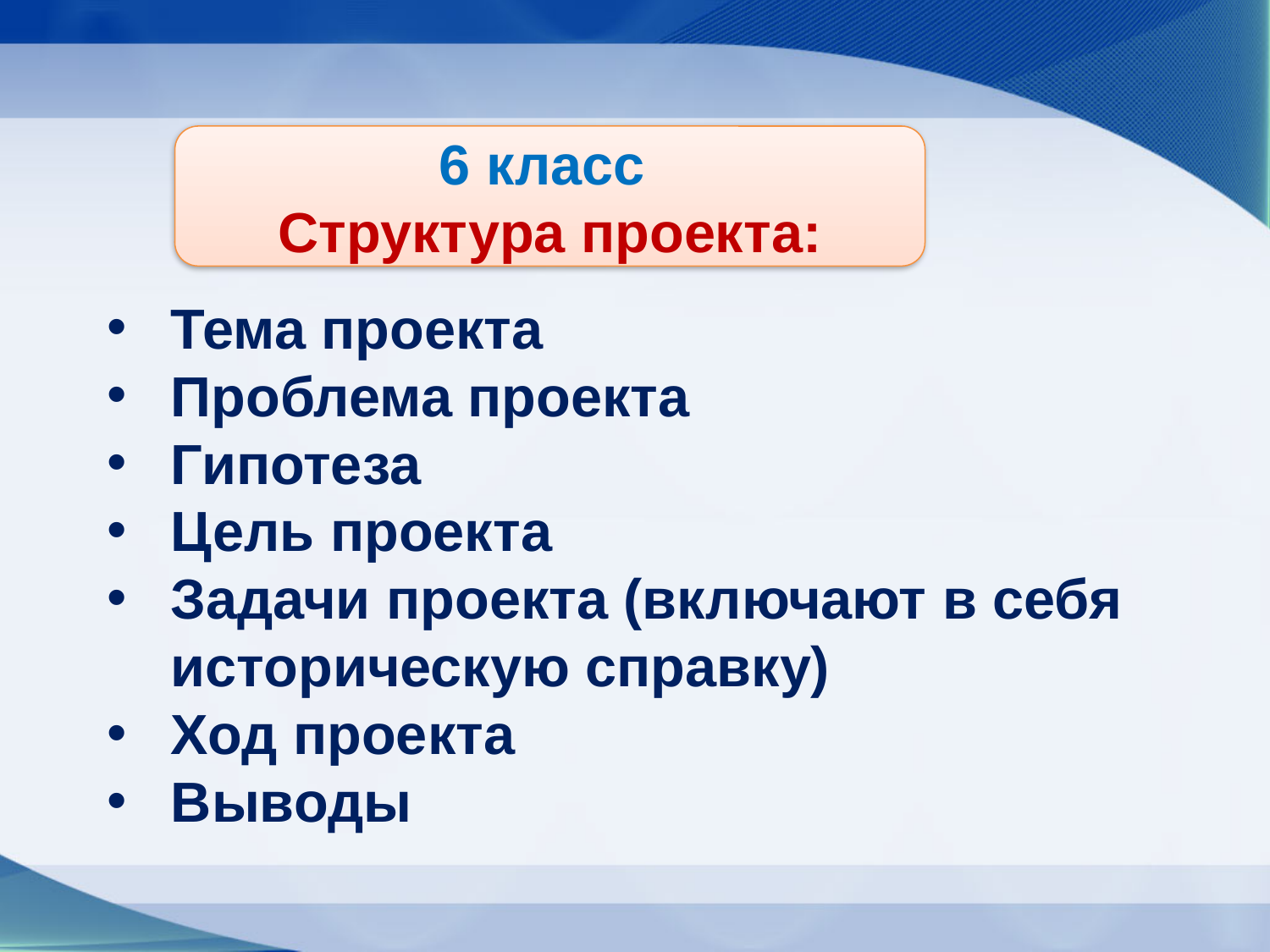

6 класс
Структура проекта:
Тема проекта
Проблема проекта
Гипотеза
Цель проекта
Задачи проекта (включают в себя историческую справку)
Ход проекта
Выводы